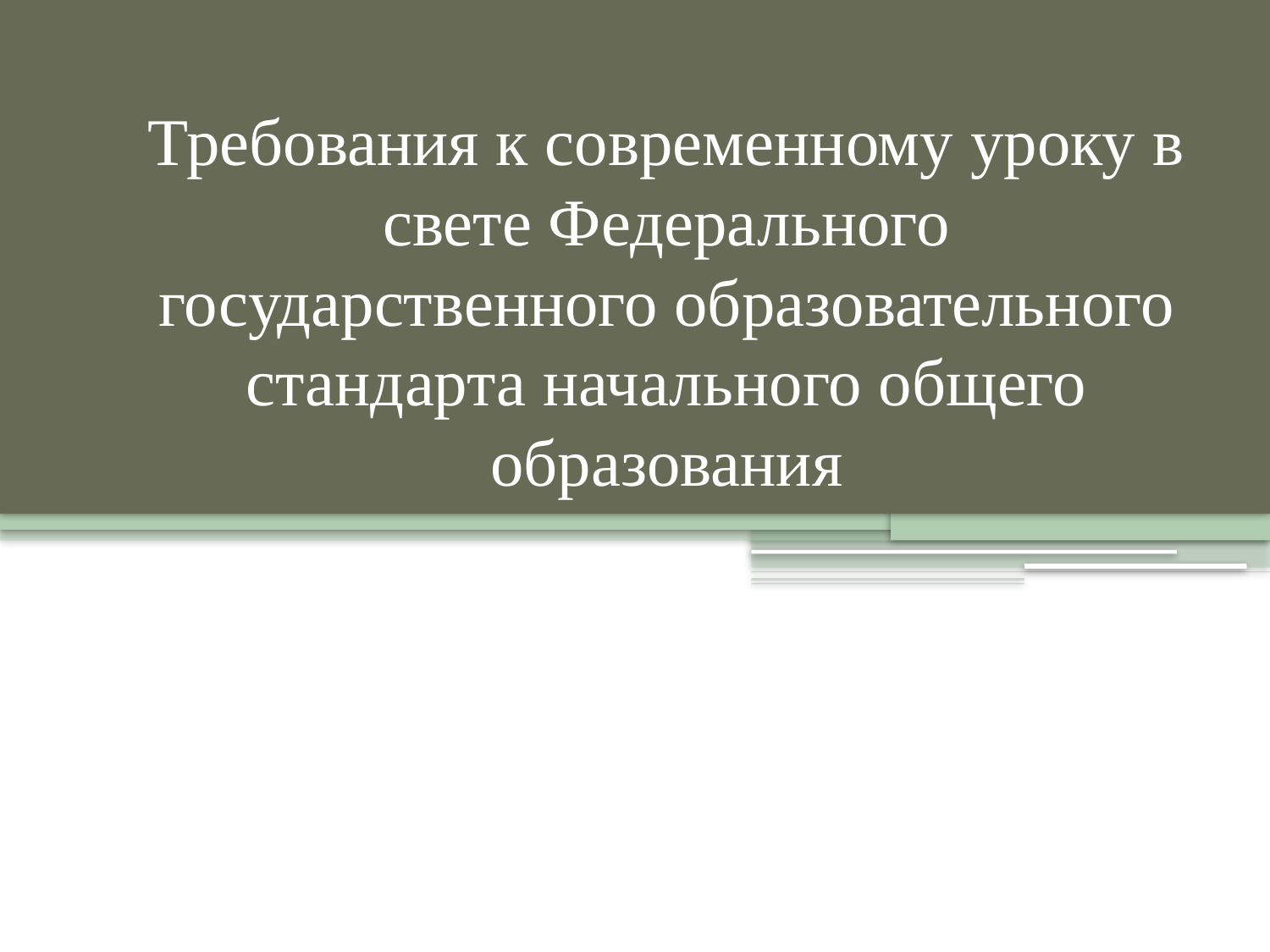

# Требования к современному уроку в свете Федерального государственного образовательного стандарта начального общего образования